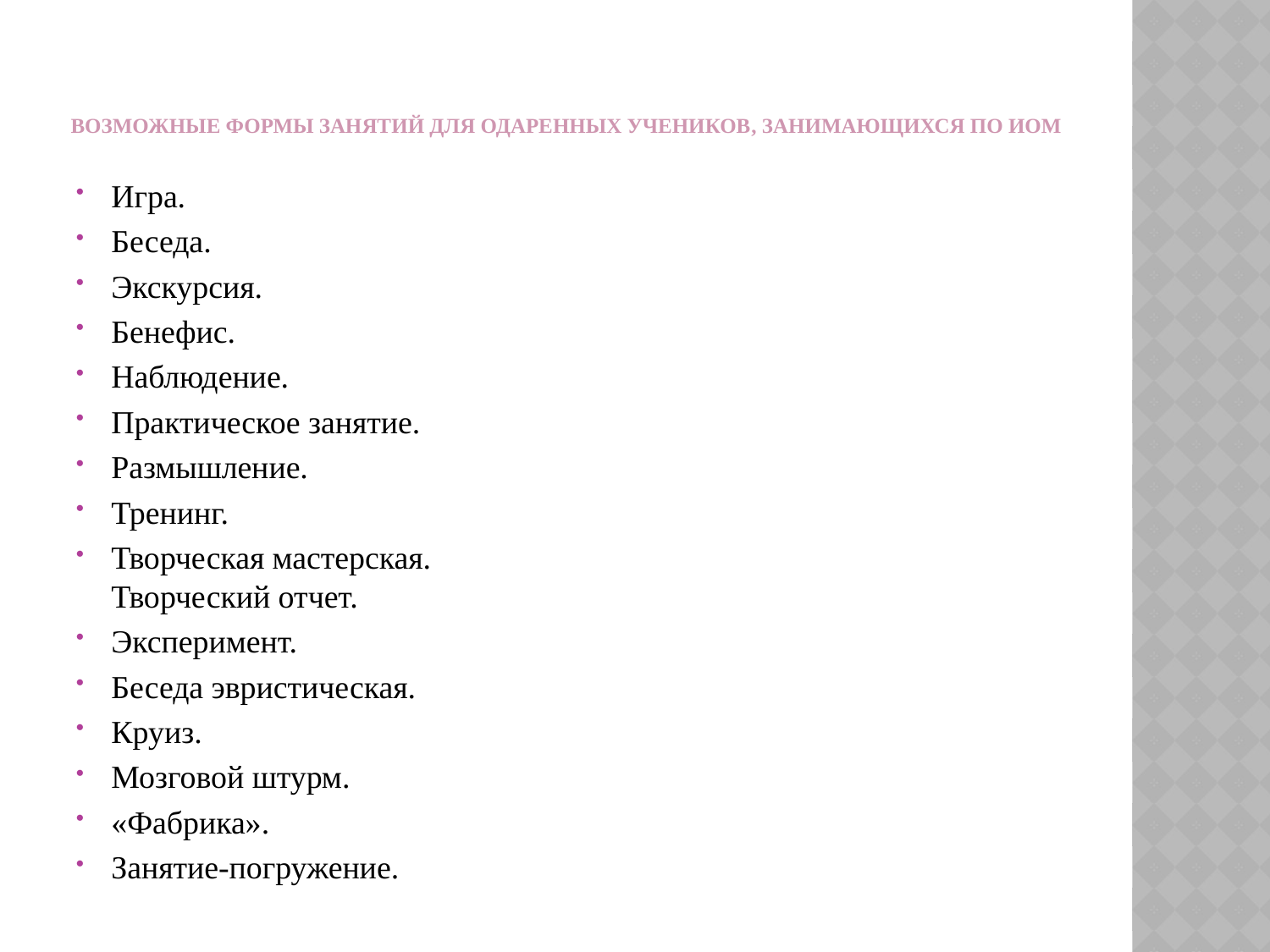

# Возможные формы занятий для одаренных учеников, занимающихся по ИОМ
Игра.
Беседа.
Экскурсия.
Бенефис.
Наблюдение.
Практическое занятие.
Размышление.
Тренинг.
Творческая мастерская.
Творческий отчет.
Эксперимент.
Беседа эвристическая.
Круиз.
Мозговой штурм.
«Фабрика».
Занятие-погружение.